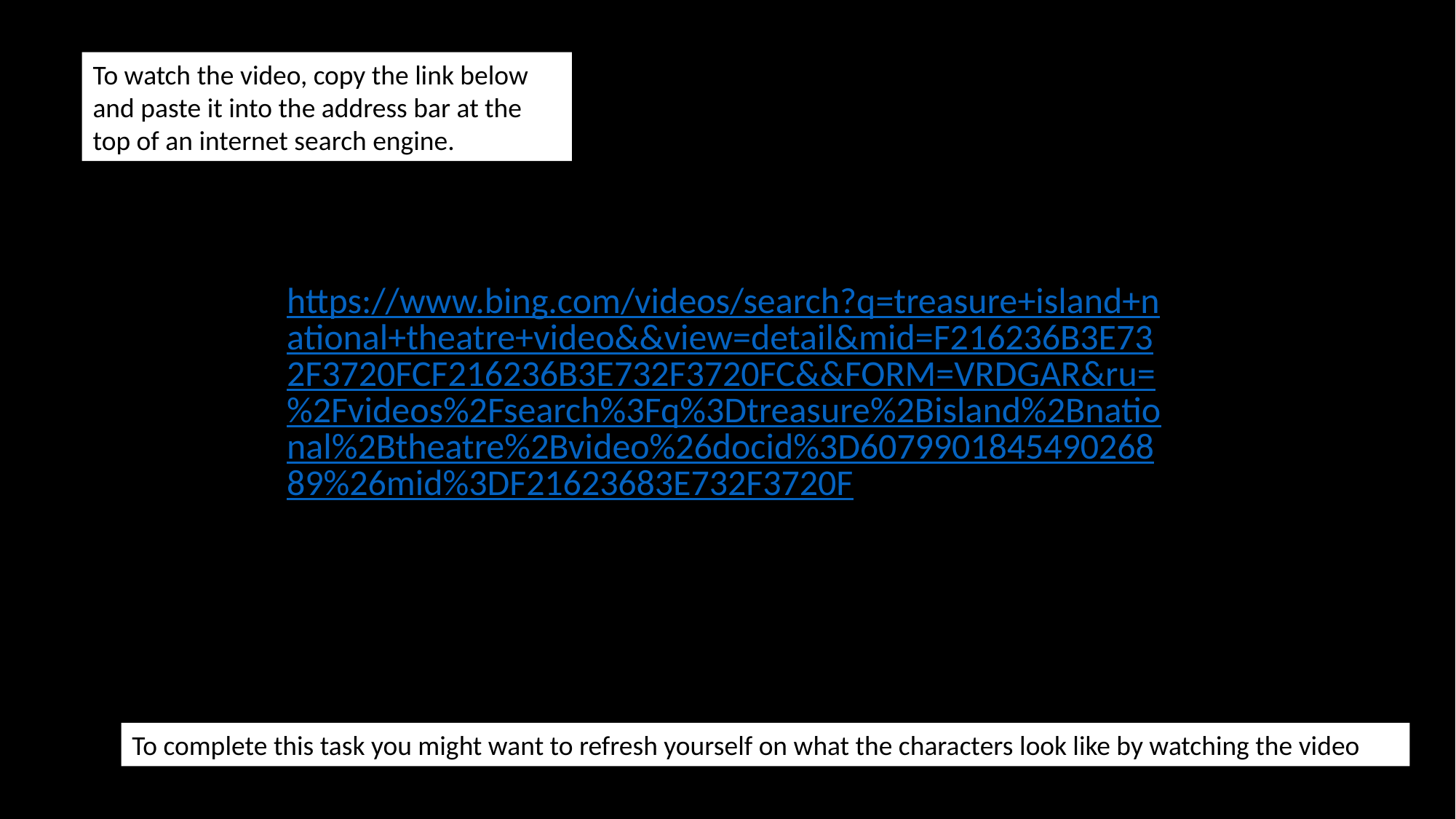

To watch the video, copy the link below and paste it into the address bar at the top of an internet search engine.
https://www.bing.com/videos/search?q=treasure+island+national+theatre+video&&view=detail&mid=F216236B3E732F3720FCF216236B3E732F3720FC&&FORM=VRDGAR&ru=%2Fvideos%2Fsearch%3Fq%3Dtreasure%2Bisland%2Bnational%2Btheatre%2Bvideo%26docid%3D607990184549026889%26mid%3DF21623683E732F3720F
To complete this task you might want to refresh yourself on what the characters look like by watching the video